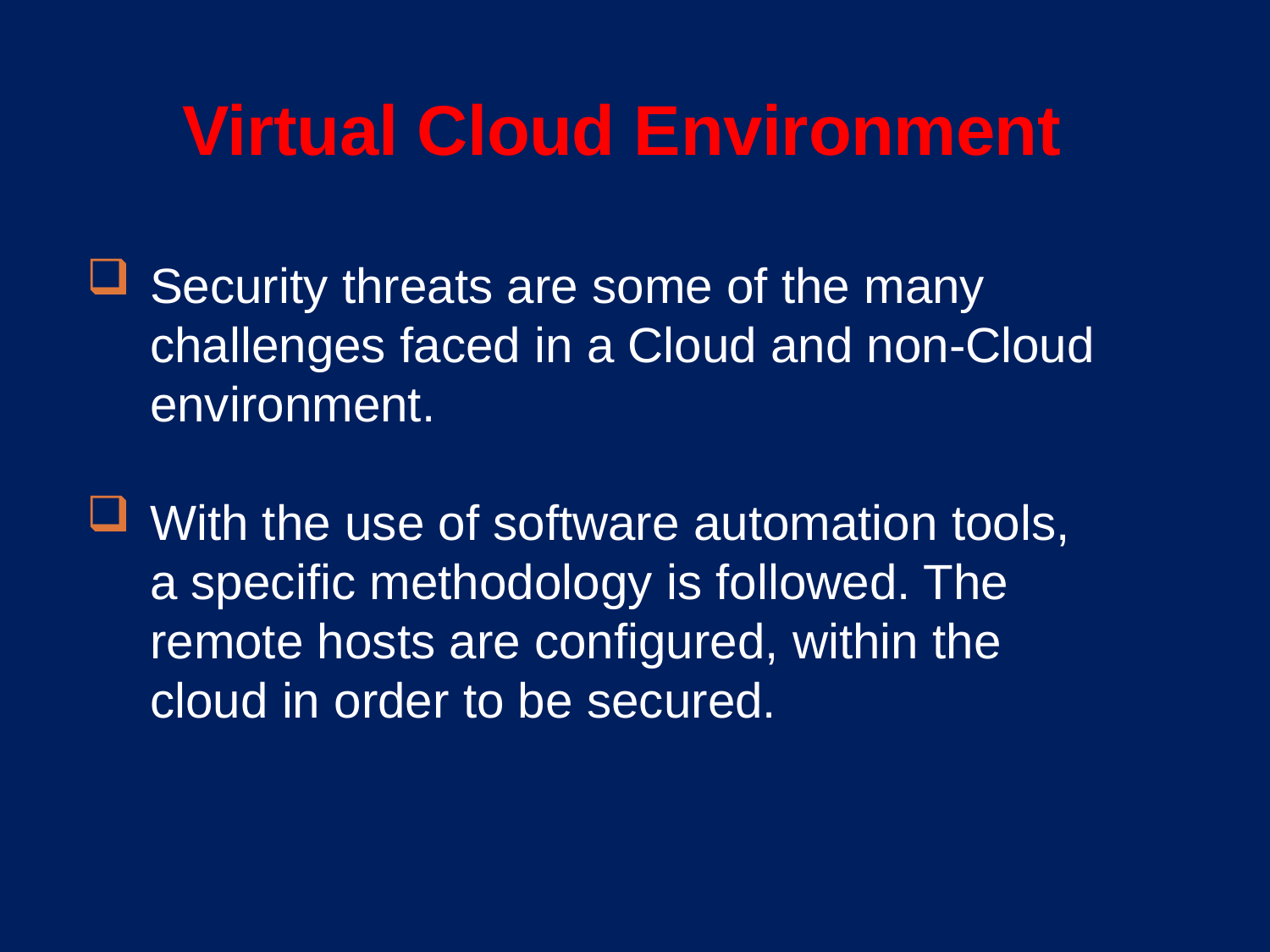

Virtual Cloud Environment
Security threats are some of the many challenges faced in a Cloud and non-Cloud environment.

With the use of software automation tools, a specific methodology is followed. The remote hosts are configured, within the cloud in order to be secured.